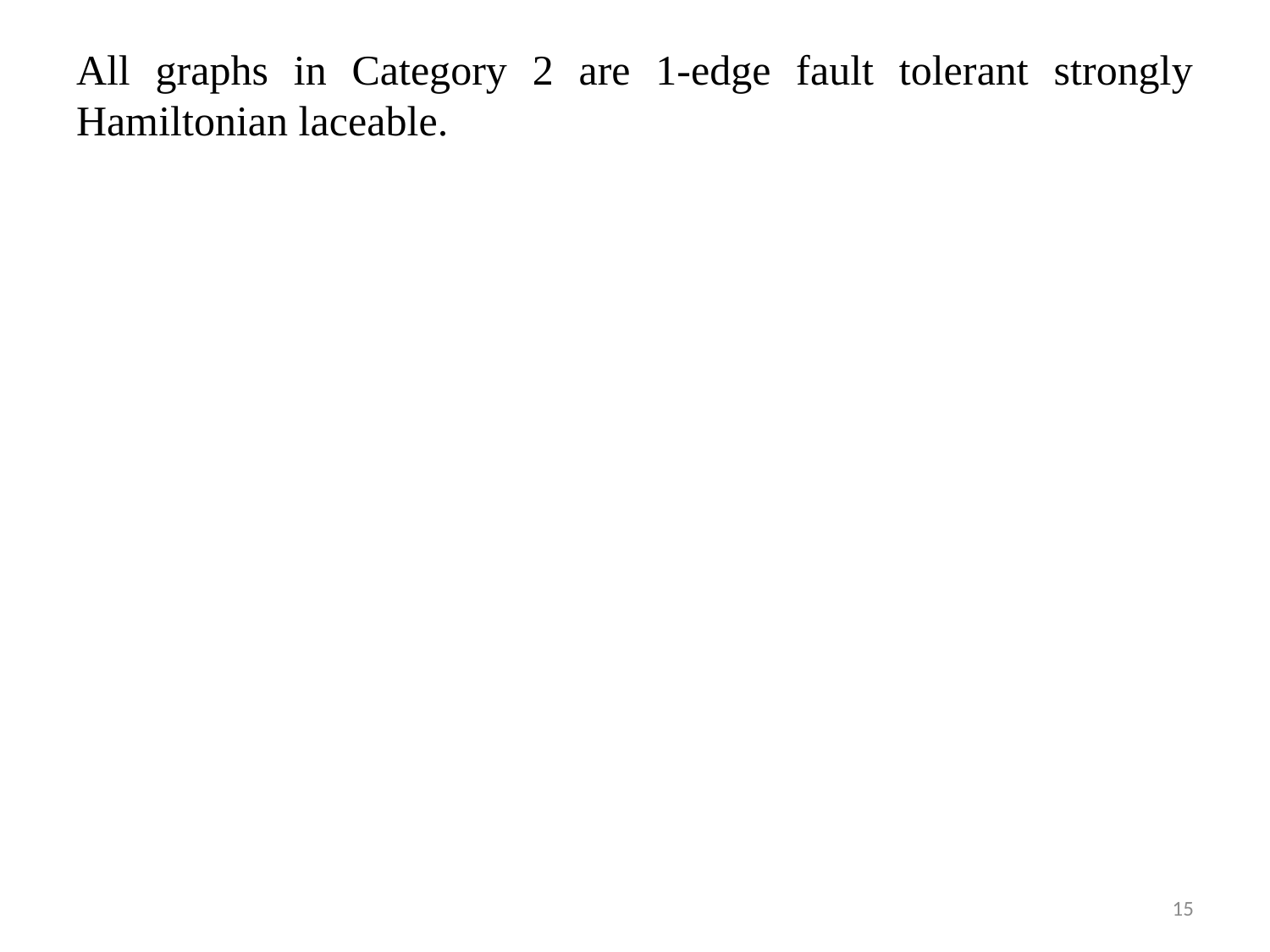

All graphs in Category 2 are 1-edge fault tolerant strongly Hamiltonian laceable.

15